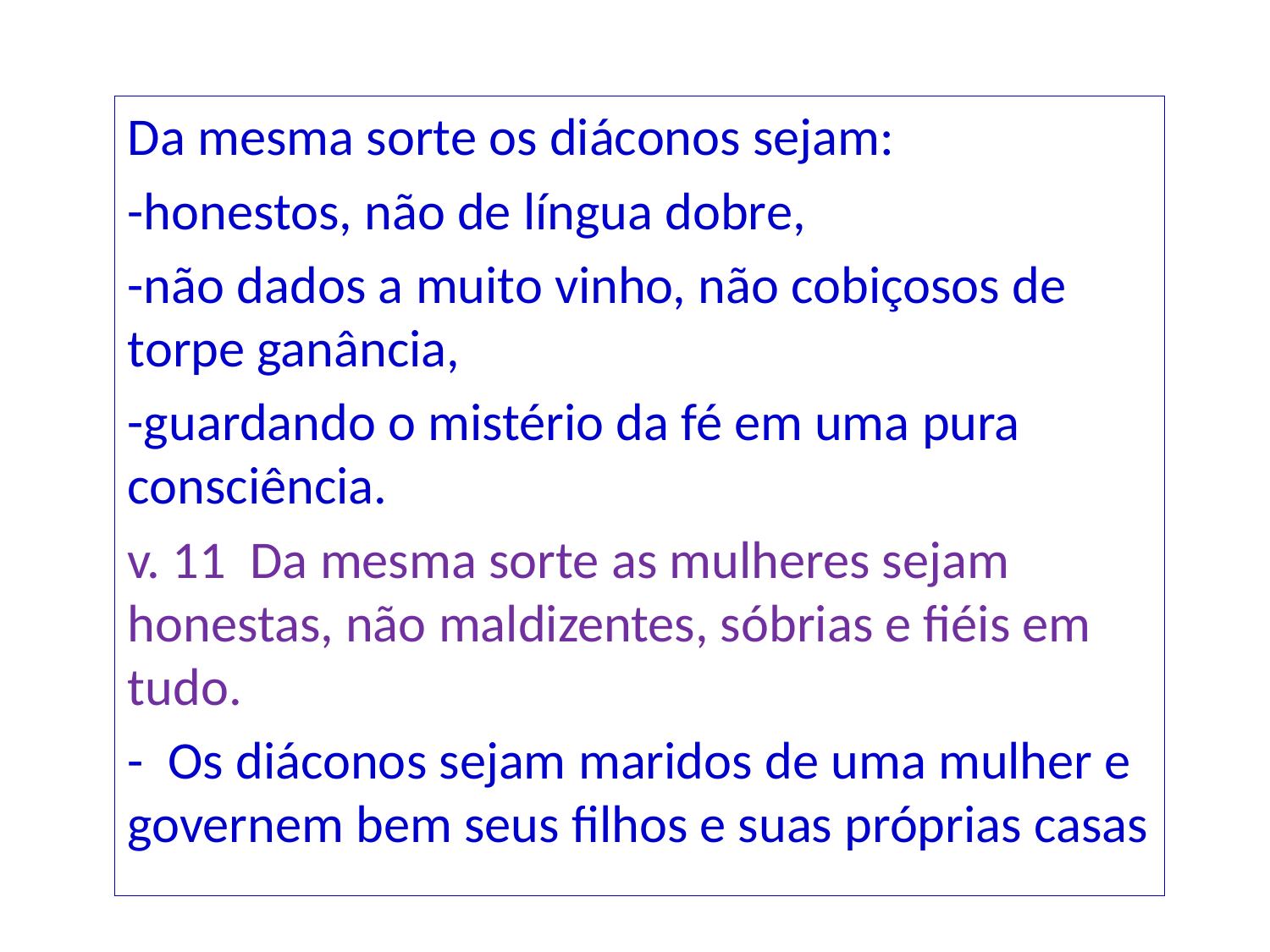

Da mesma sorte os diáconos sejam:
-honestos, não de língua dobre,
-não dados a muito vinho, não cobiçosos de torpe ganância,
-guardando o mistério da fé em uma pura consciência.
v. 11  Da mesma sorte as mulheres sejam honestas, não maldizentes, sóbrias e fiéis em tudo.
-  Os diáconos sejam maridos de uma mulher e governem bem seus filhos e suas próprias casas